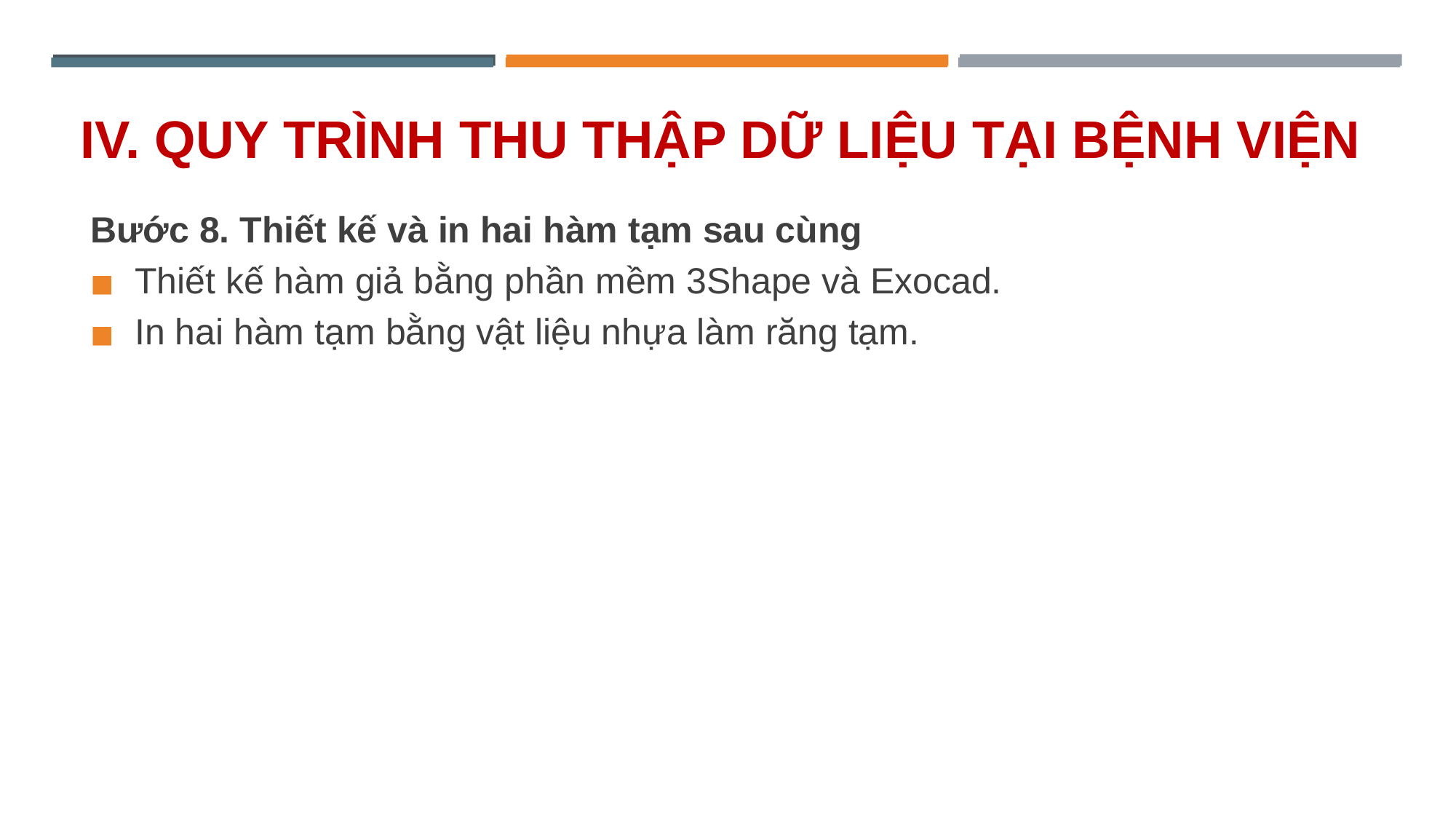

# IV. QUY TRÌNH THU THẬP DỮ LIỆU TẠI BỆNH VIỆN
Bước 8. Thiết kế và in hai hàm tạm sau cùng
Thiết kế hàm giả bằng phần mềm 3Shape và Exocad.
In hai hàm tạm bằng vật liệu nhựa làm răng tạm.